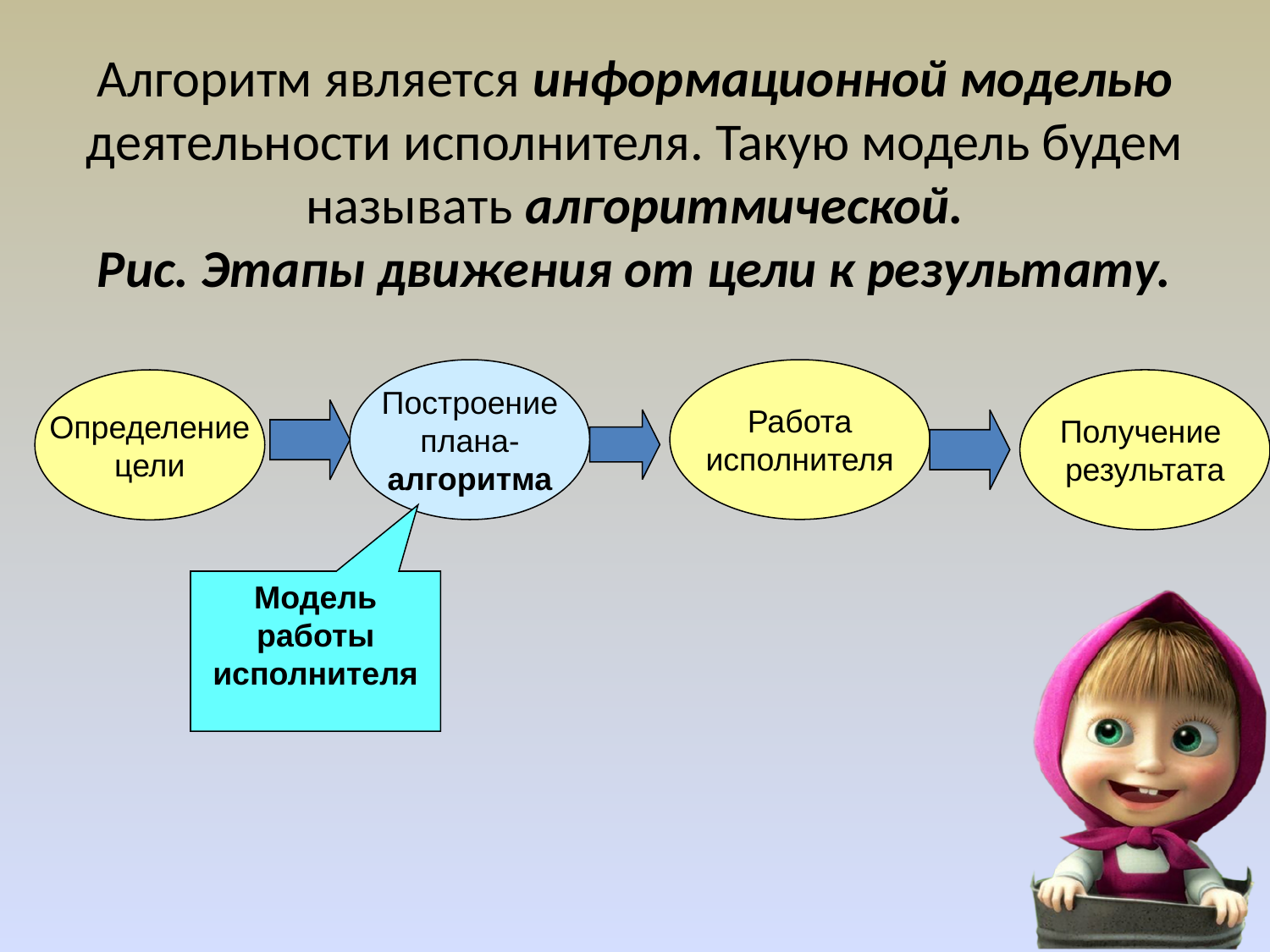

Алгоритм является информационной моделью деятельности исполнителя. Такую модель будем называть алгоритмической.
Рис. Этапы движения от цели к результату.
Построение
плана-
алгоритма
Работа
исполнителя
Определение
цели
Получение
результата

Модель
работы
исполнителя